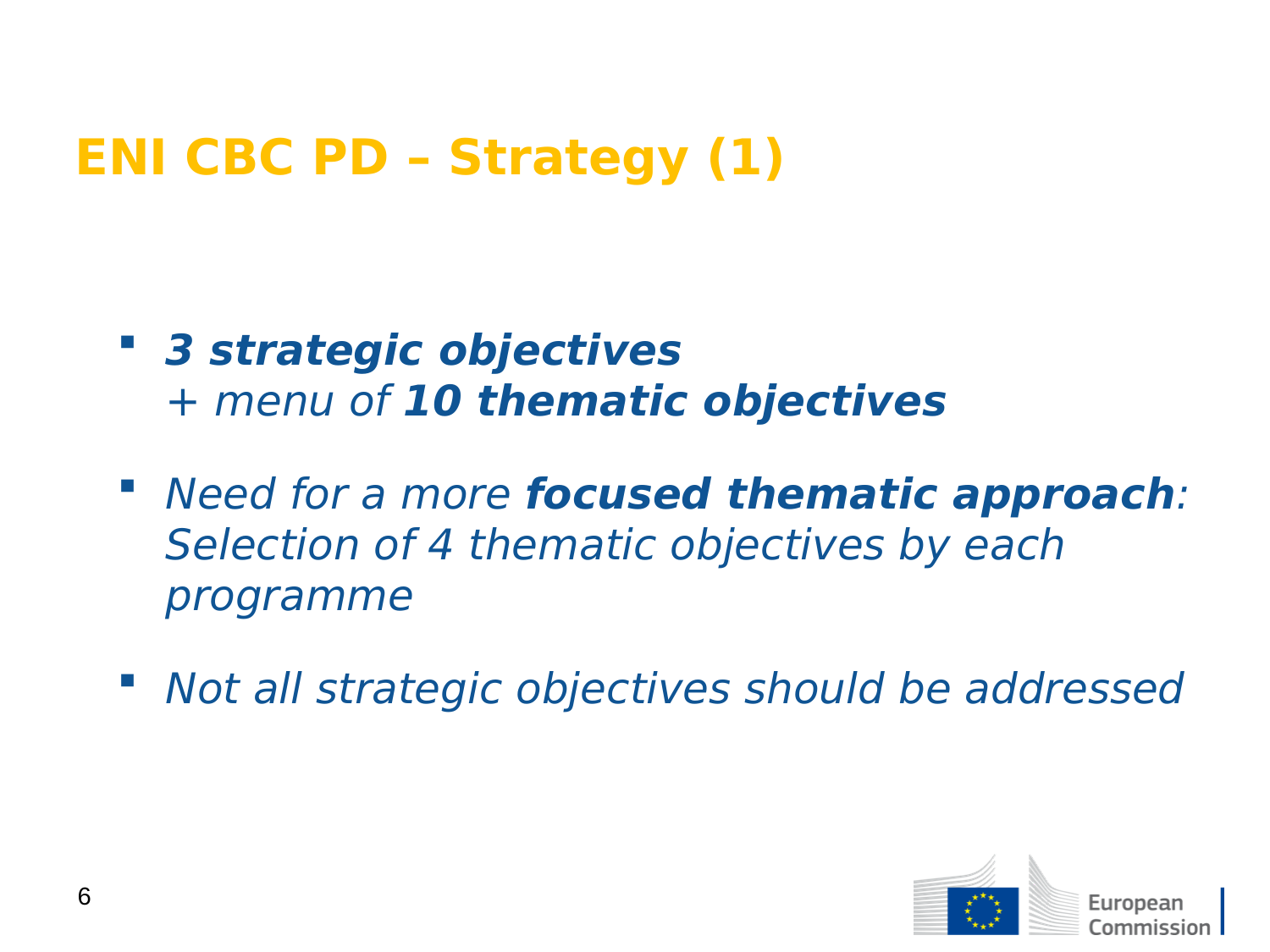

ENI CBC PD – Strategy (1)
3 strategic objectives
+ menu of 10 thematic objectives
Need for a more focused thematic approach: Selection of 4 thematic objectives by each programme
Not all strategic objectives should be addressed

6